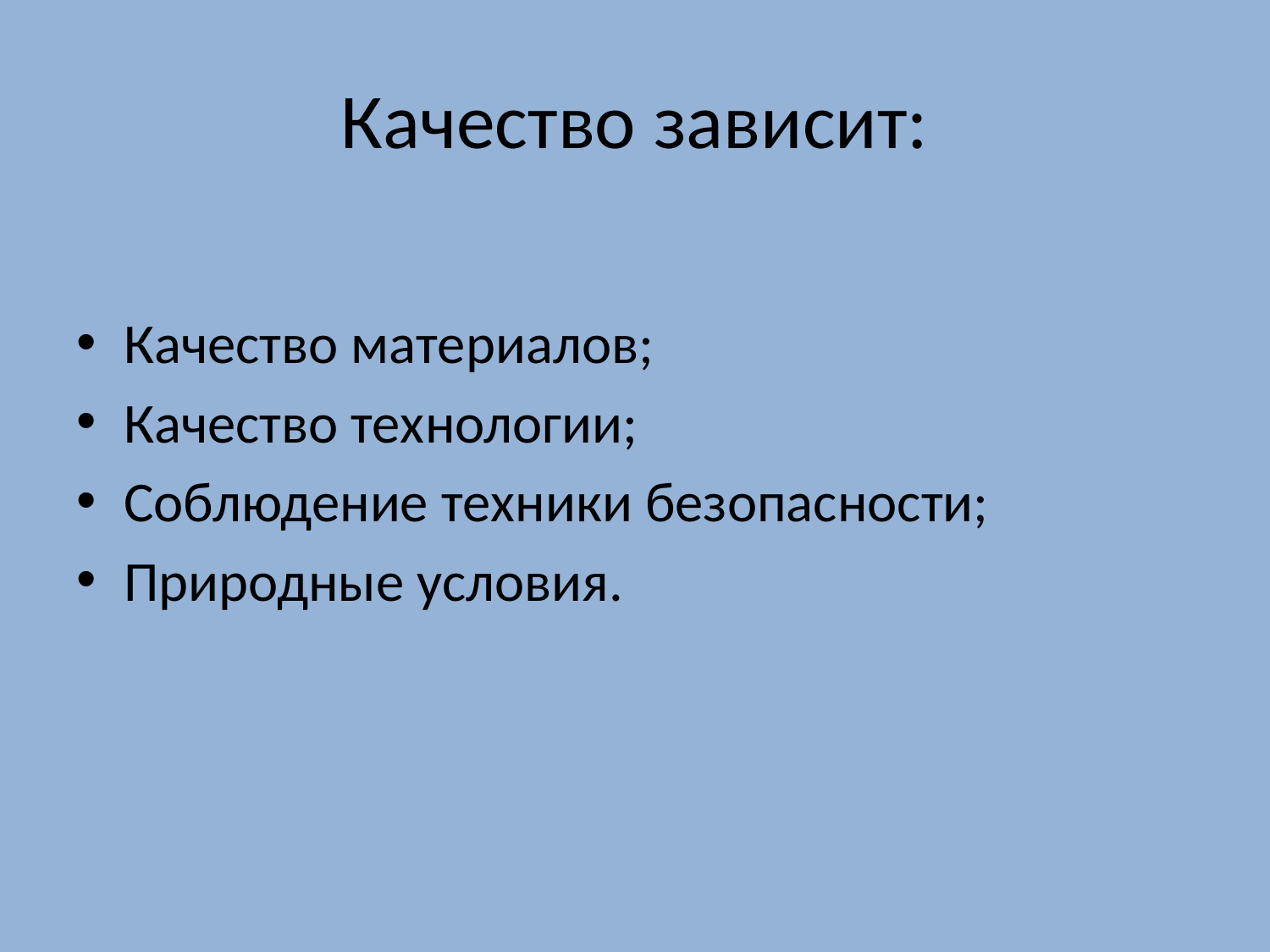

# Качество зависит:

Качество материалов;
Качество технологии;
Соблюдение техники безопасности;
Природные условия.